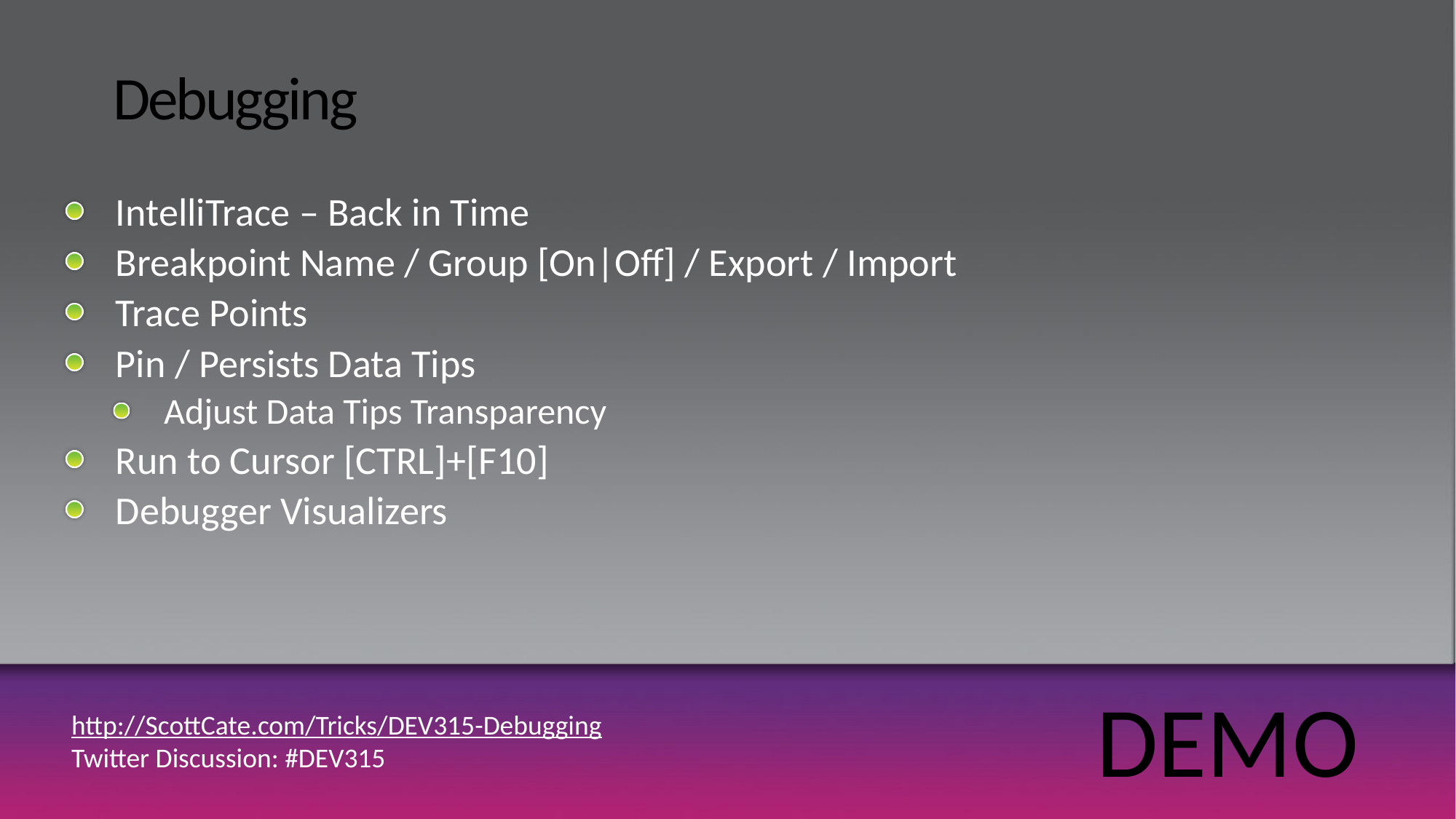

# Debugging
IntelliTrace – Back in Time
Breakpoint Name / Group [On|Off] / Export / Import
Trace Points
Pin / Persists Data Tips
Adjust Data Tips Transparency
Run to Cursor [CTRL]+[F10]
Debugger Visualizers
DEMO
http://ScottCate.com/Tricks/DEV315-Debugging
Twitter Discussion: #DEV315